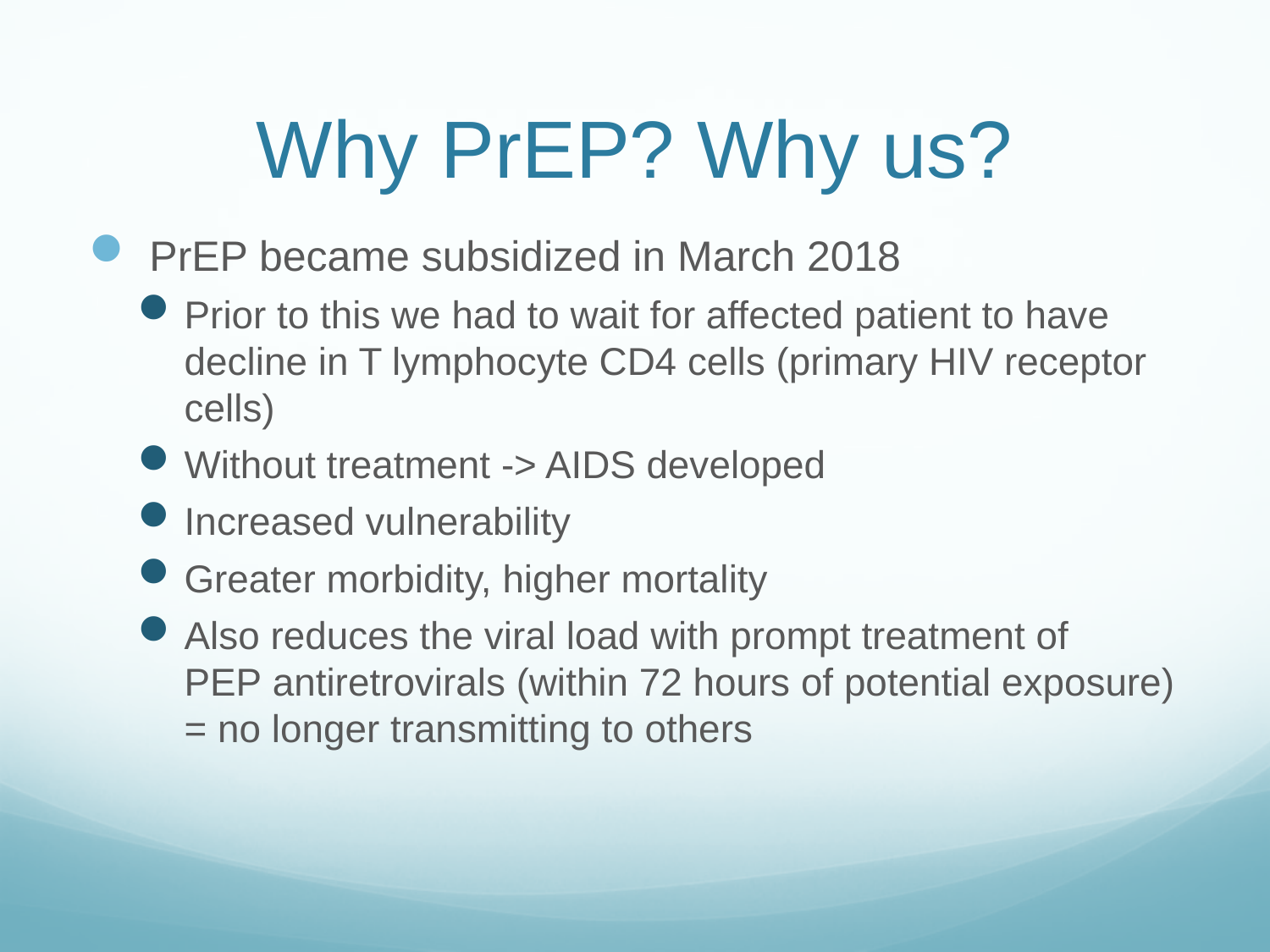

# Why PrEP? Why us?
 PrEP became subsidized in March 2018
Prior to this we had to wait for affected patient to have decline in T lymphocyte CD4 cells (primary HIV receptor cells)
Without treatment -> AIDS developed
Increased vulnerability
Greater morbidity, higher mortality
Also reduces the viral load with prompt treatment of PEP antiretrovirals (within 72 hours of potential exposure) = no longer transmitting to others